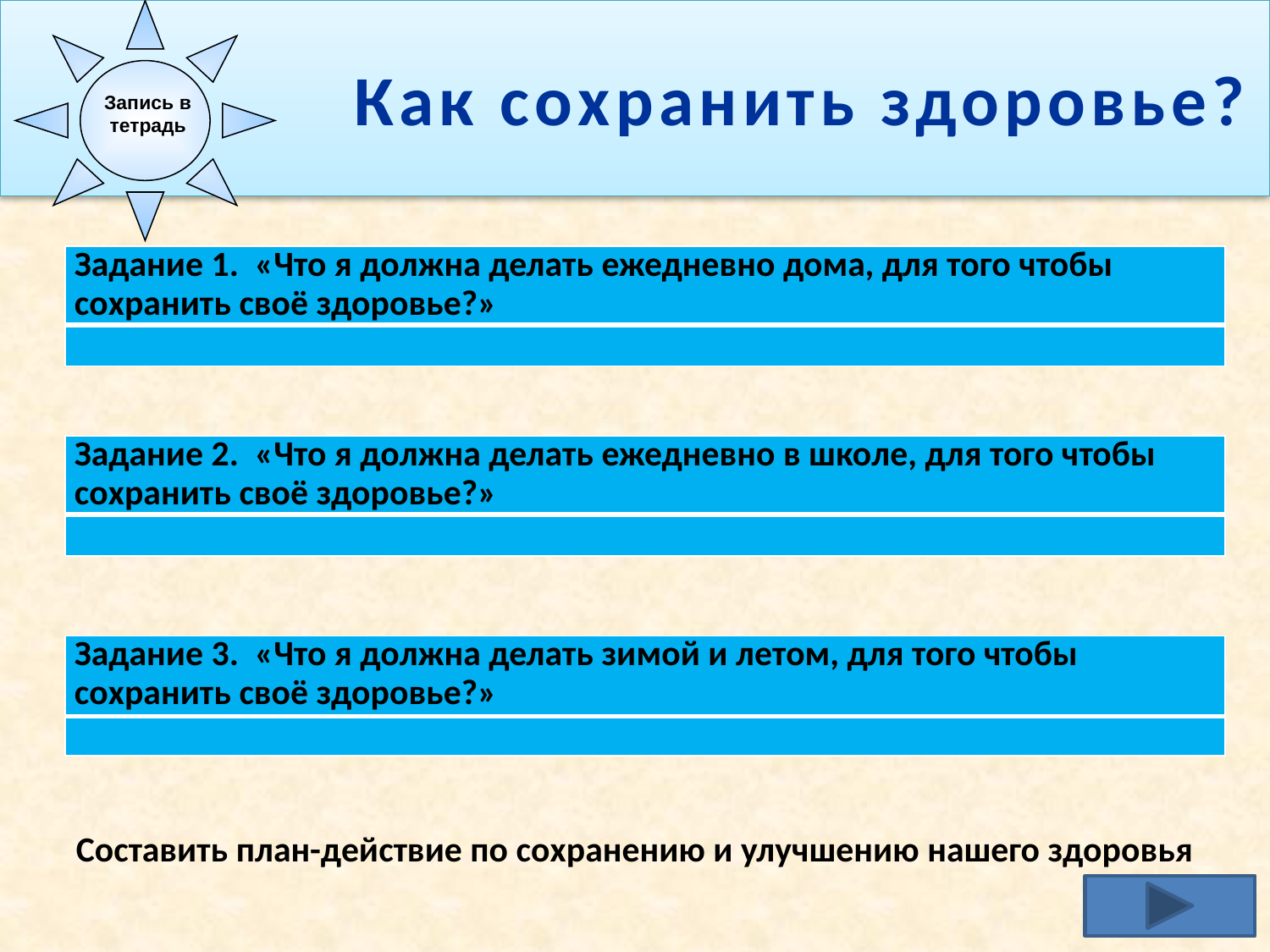

Запись в тетрадь
Как сохранить здоровье?
| Задание 1. «Что я должна делать ежедневно дома, для того чтобы сохранить своё здоровье?» |
| --- |
|  |
| Задание 2. «Что я должна делать ежедневно в школе, для того чтобы сохранить своё здоровье?» |
| --- |
|  |
| Задание 3. «Что я должна делать зимой и летом, для того чтобы сохранить своё здоровье?» |
| --- |
|  |
Составить план-действие по сохранению и улучшению нашего здоровья